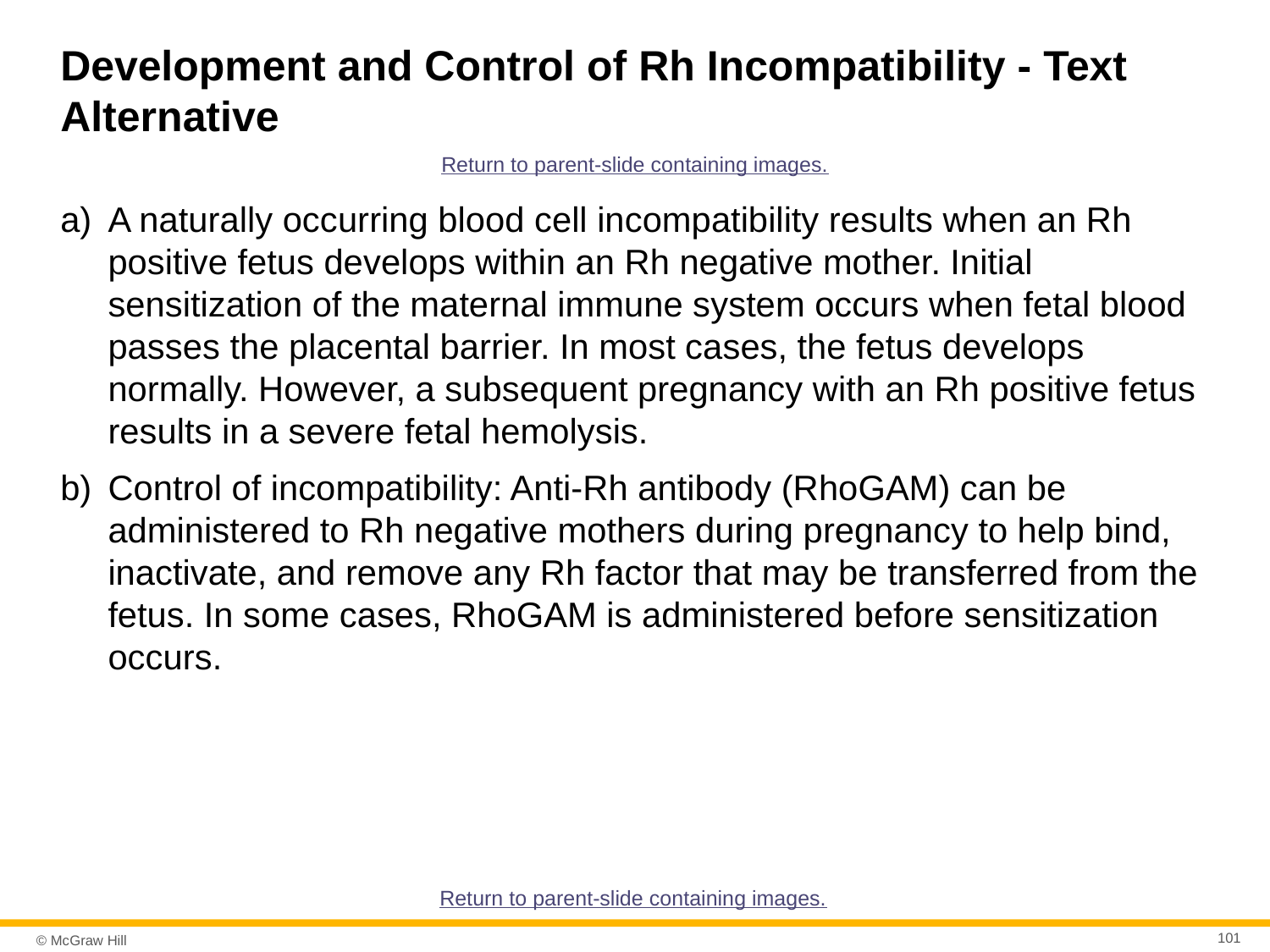

# Development and Control of Rh Incompatibility - Text Alternative
Return to parent-slide containing images.
A naturally occurring blood cell incompatibility results when an Rh positive fetus develops within an Rh negative mother. Initial sensitization of the maternal immune system occurs when fetal blood passes the placental barrier. In most cases, the fetus develops normally. However, a subsequent pregnancy with an Rh positive fetus results in a severe fetal hemolysis.
Control of incompatibility: Anti-Rh antibody (RhoGAM) can be administered to Rh negative mothers during pregnancy to help bind, inactivate, and remove any Rh factor that may be transferred from the fetus. In some cases, RhoGAM is administered before sensitization occurs.
Return to parent-slide containing images.